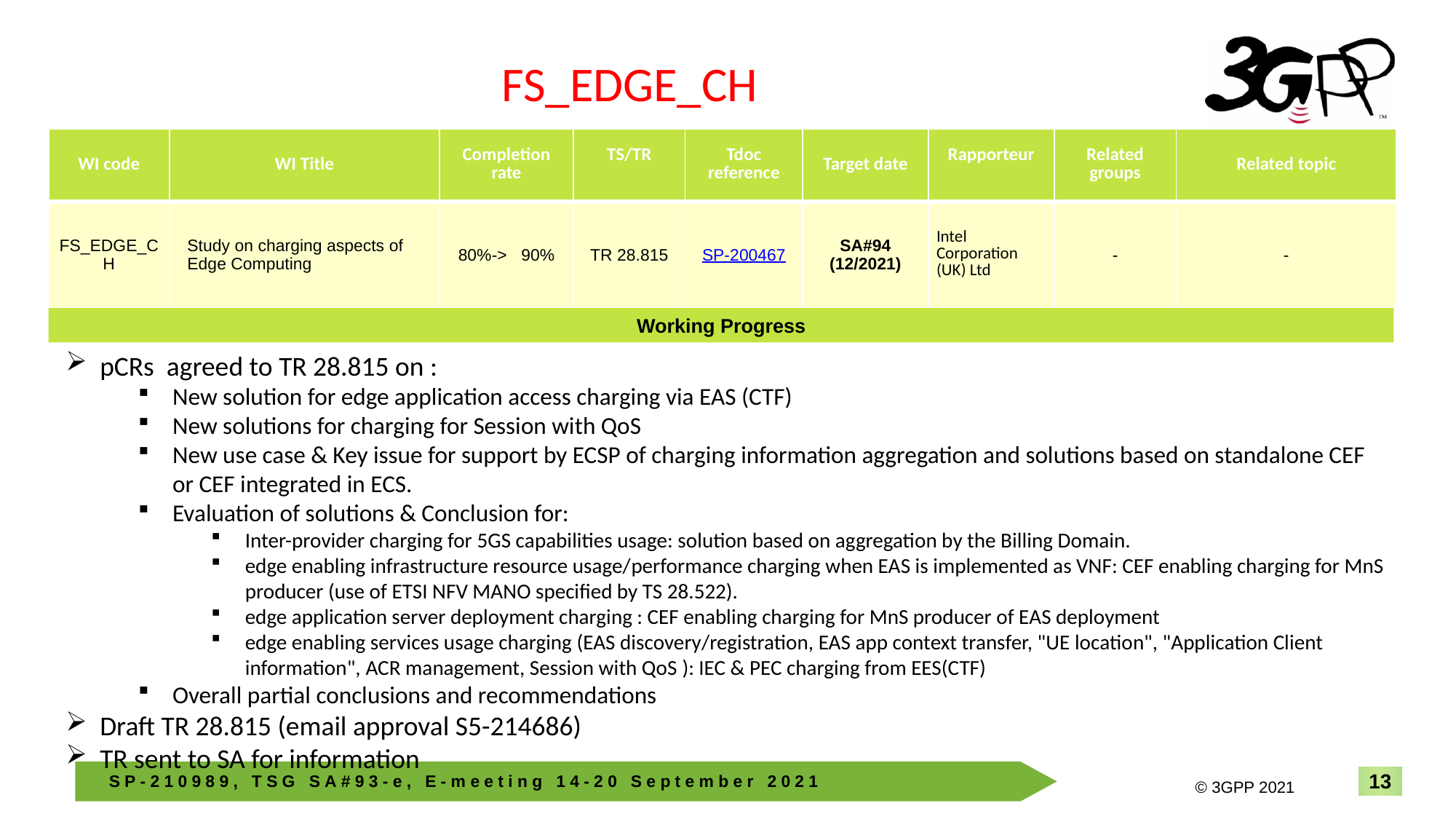

FS_EDGE_CH
| WI code | WI Title | Completion rate | TS/TR | Tdoc reference | Target date | Rapporteur | Related groups | Related topic |
| --- | --- | --- | --- | --- | --- | --- | --- | --- |
| FS\_EDGE\_CH | Study on charging aspects of Edge Computing | 80%-> 90% | TR 28.815 | SP-200467 | SA#94 (12/2021) | Intel Corporation (UK) Ltd | - | - |
Working Progress
pCRs  agreed to TR 28.815 on :
New solution for edge application access charging via EAS (CTF)
New solutions for charging for Session with QoS
New use case & Key issue for support by ECSP of charging information aggregation and solutions based on standalone CEF or CEF integrated in ECS.
Evaluation of solutions & Conclusion for:
Inter-provider charging for 5GS capabilities usage: solution based on aggregation by the Billing Domain.
edge enabling infrastructure resource usage/performance charging when EAS is implemented as VNF: CEF enabling charging for MnS producer (use of ETSI NFV MANO specified by TS 28.522).
edge application server deployment charging : CEF enabling charging for MnS producer of EAS deployment
edge enabling services usage charging (EAS discovery/registration, EAS app context transfer, "UE location", "Application Client information", ACR management, Session with QoS ): IEC & PEC charging from EES(CTF)
Overall partial conclusions and recommendations
Draft TR 28.815 (email approval S5-214686)
TR sent to SA for information